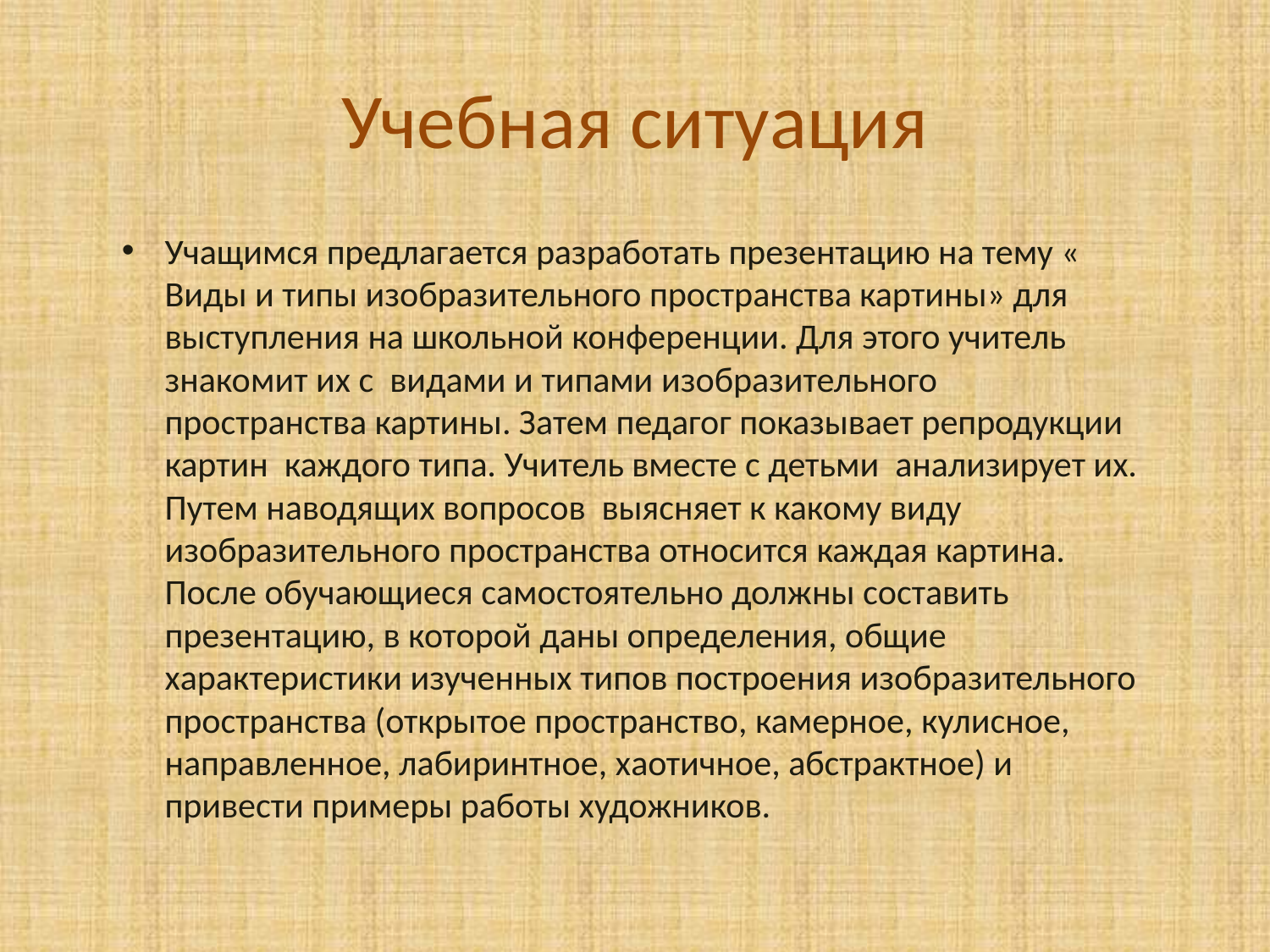

# Учебная ситуация
Учащимся предлагается разработать презентацию на тему « Виды и типы изобразительного пространства картины» для выступления на школьной конференции. Для этого учитель знакомит их с  видами и типами изобразительного пространства картины. Затем педагог показывает репродукции картин  каждого типа. Учитель вместе с детьми  анализирует их. Путем наводящих вопросов  выясняет к какому виду изобразительного пространства относится каждая картина. После обучающиеся самостоятельно должны составить  презентацию, в которой даны определения, общие характеристики изученных типов построения изобразительного пространства (открытое пространство, камерное, кулисное, направленное, лабиринтное, хаотичное, абстрактное) и привести примеры работы художников.